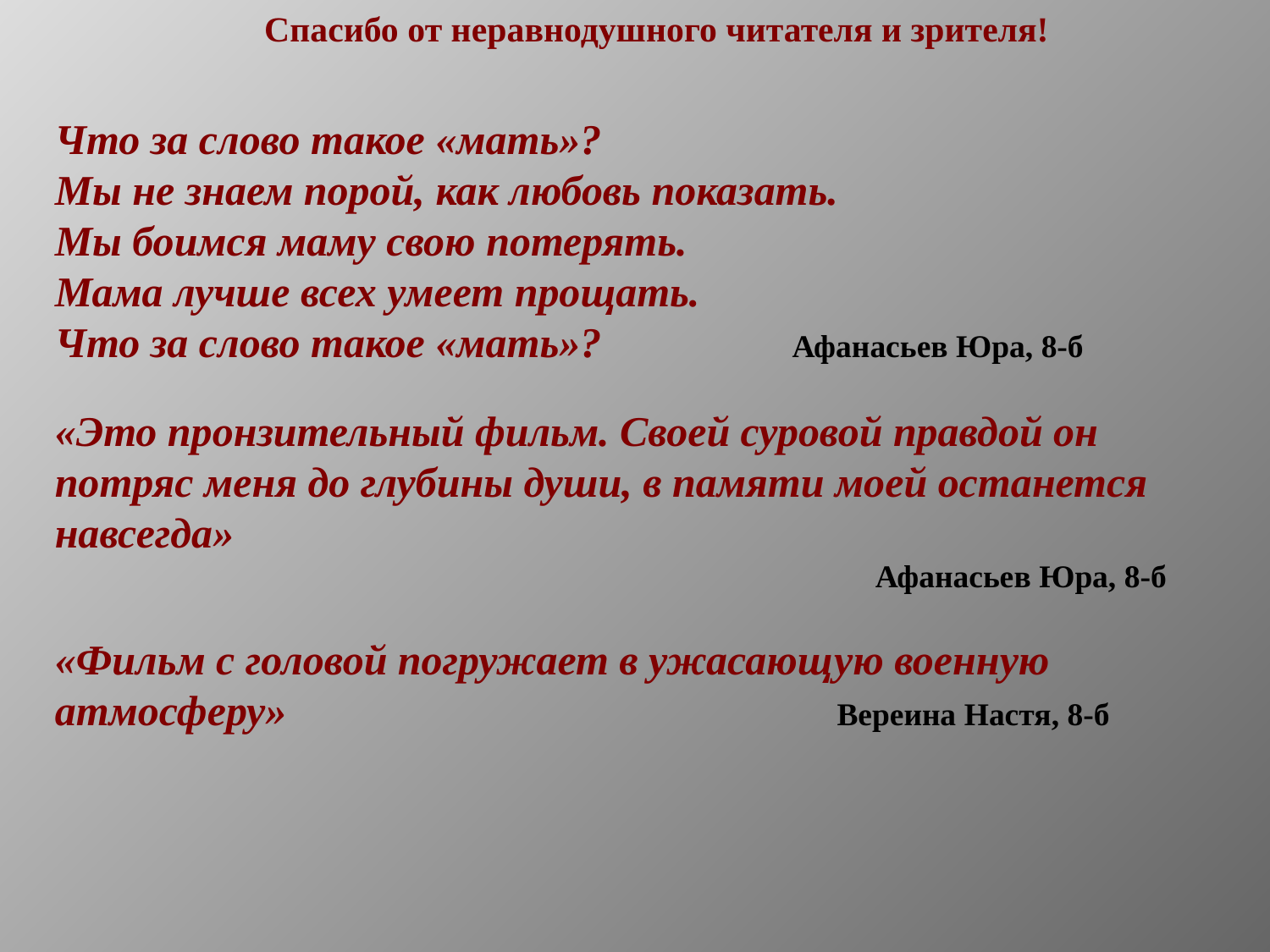

Спасибо от неравнодушного читателя и зрителя!

Что за слово такое «мать»?
Мы не знаем порой, как любовь показать.
Мы боимся маму свою потерять.
Мама лучше всех умеет прощать.
Что за слово такое «мать»?                  Афанасьев Юра, 8-б

«Это пронзительный фильм. Своей суровой правдой он потряс меня до глубины души, в памяти моей останется навсегда»
                                                                                                      Афанасьев Юра, 8-б

«Фильм с головой погружает в ужасающую военную атмосферу»                                                    Вереина Настя, 8-б